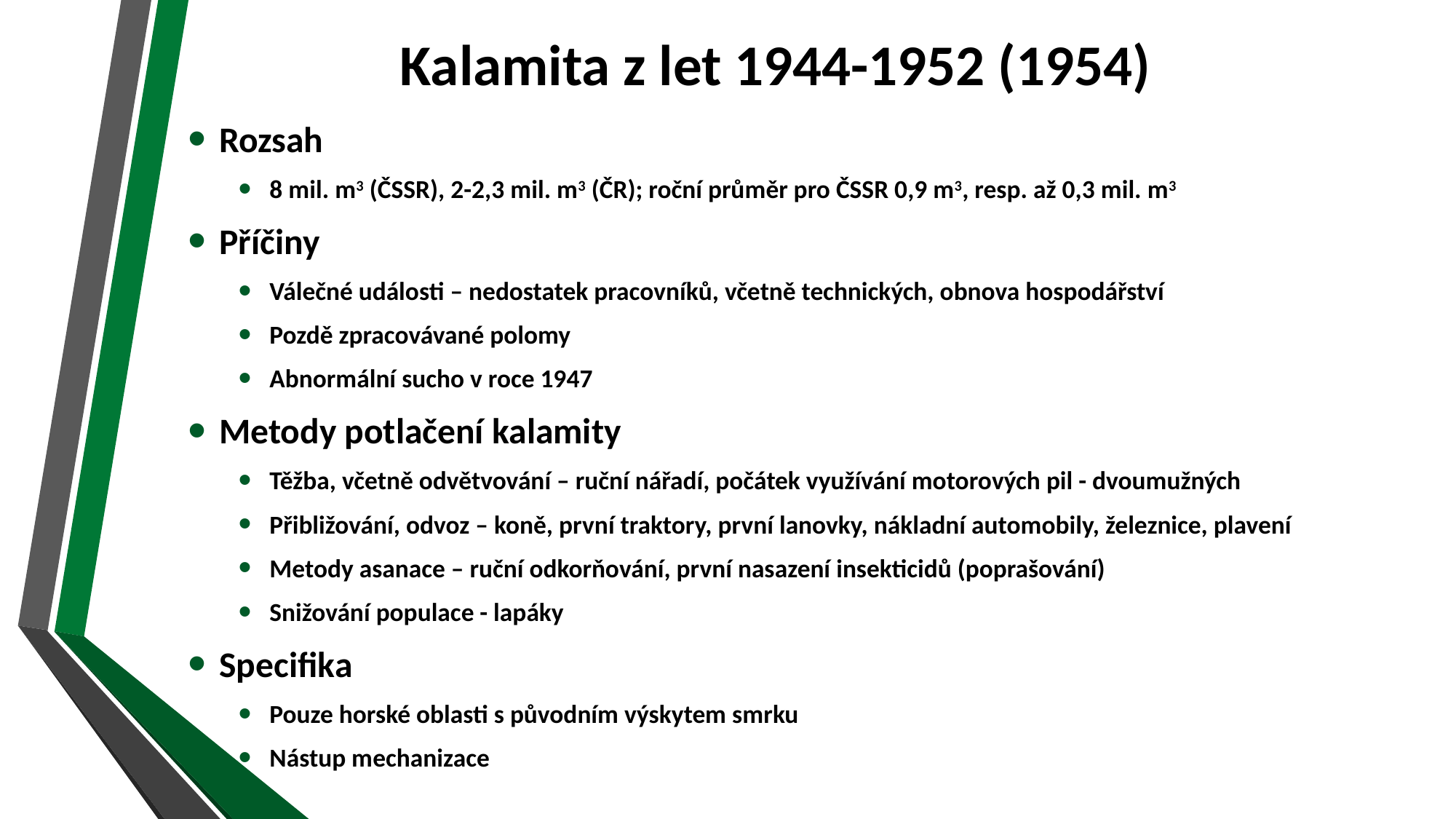

# Kalamita z let 1944-1952 (1954)
Rozsah
8 mil. m3 (ČSSR), 2-2,3 mil. m3 (ČR); roční průměr pro ČSSR 0,9 m3, resp. až 0,3 mil. m3
Příčiny
Válečné události – nedostatek pracovníků, včetně technických, obnova hospodářství
Pozdě zpracovávané polomy
Abnormální sucho v roce 1947
Metody potlačení kalamity
Těžba, včetně odvětvování – ruční nářadí, počátek využívání motorových pil - dvoumužných
Přibližování, odvoz – koně, první traktory, první lanovky, nákladní automobily, železnice, plavení
Metody asanace – ruční odkorňování, první nasazení insekticidů (poprašování)
Snižování populace - lapáky
Specifika
Pouze horské oblasti s původním výskytem smrku
Nástup mechanizace